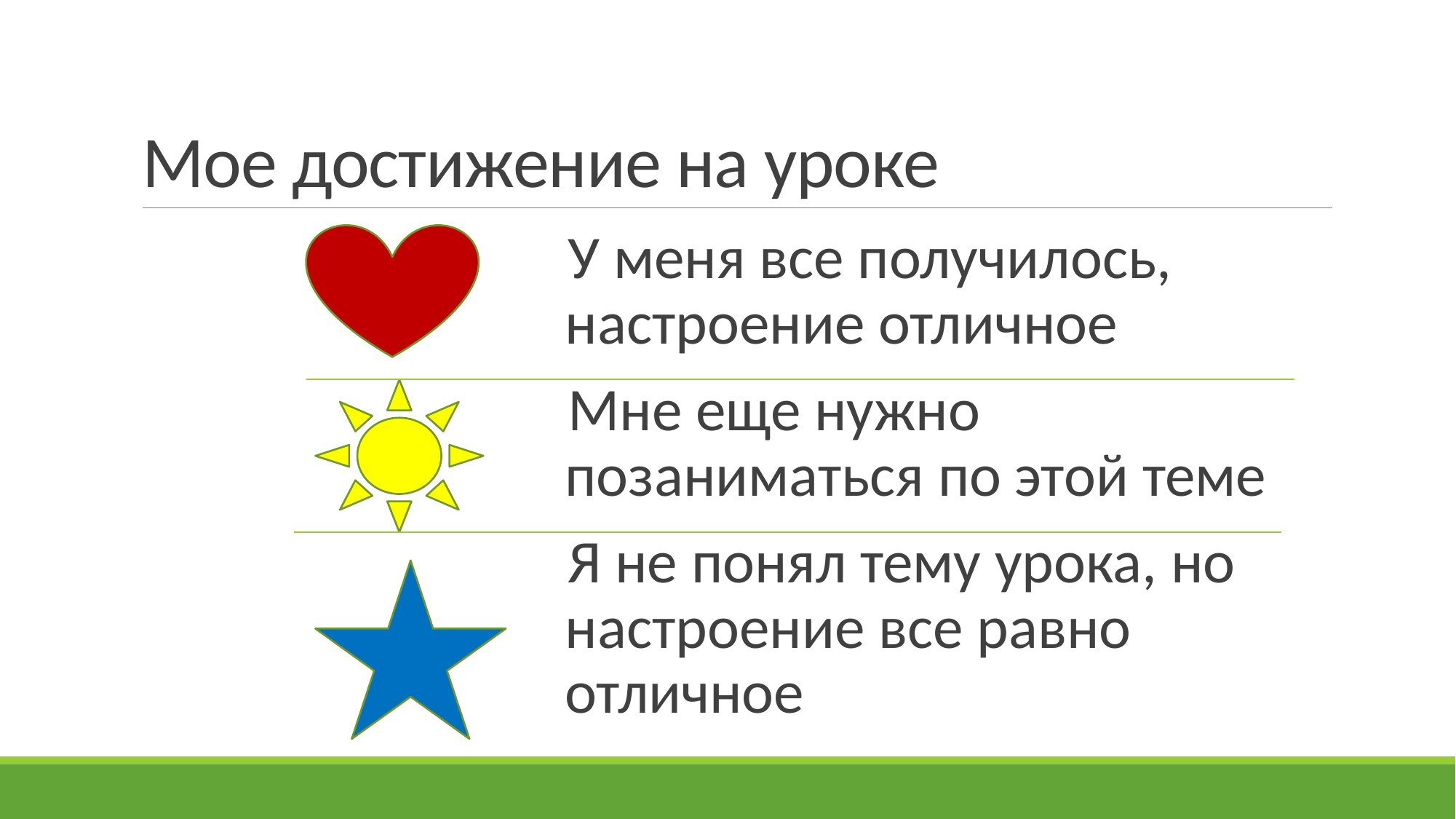

# Мое достижение на уроке
У меня все получилось, настроение отличное
Мне еще нужно позаниматься по этой теме
Я не понял тему урока, но настроение все равно отличное